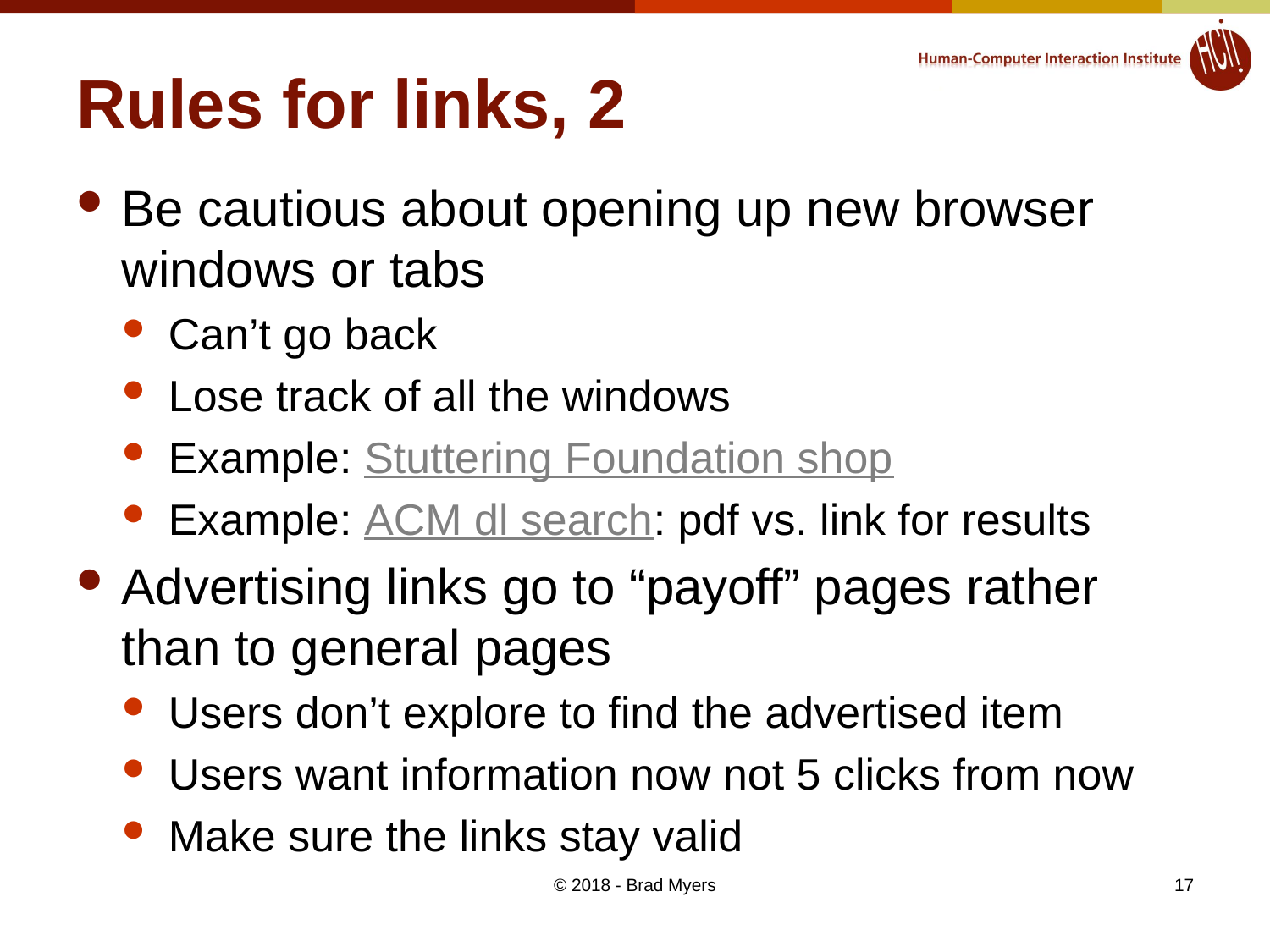

# Rules for links, 2
Be cautious about opening up new browser windows or tabs
Can’t go back
Lose track of all the windows
Example: Stuttering Foundation shop
Example: ACM dl search: pdf vs. link for results
Advertising links go to “payoff” pages rather than to general pages
Users don’t explore to find the advertised item
Users want information now not 5 clicks from now
Make sure the links stay valid
© 2018 - Brad Myers
17